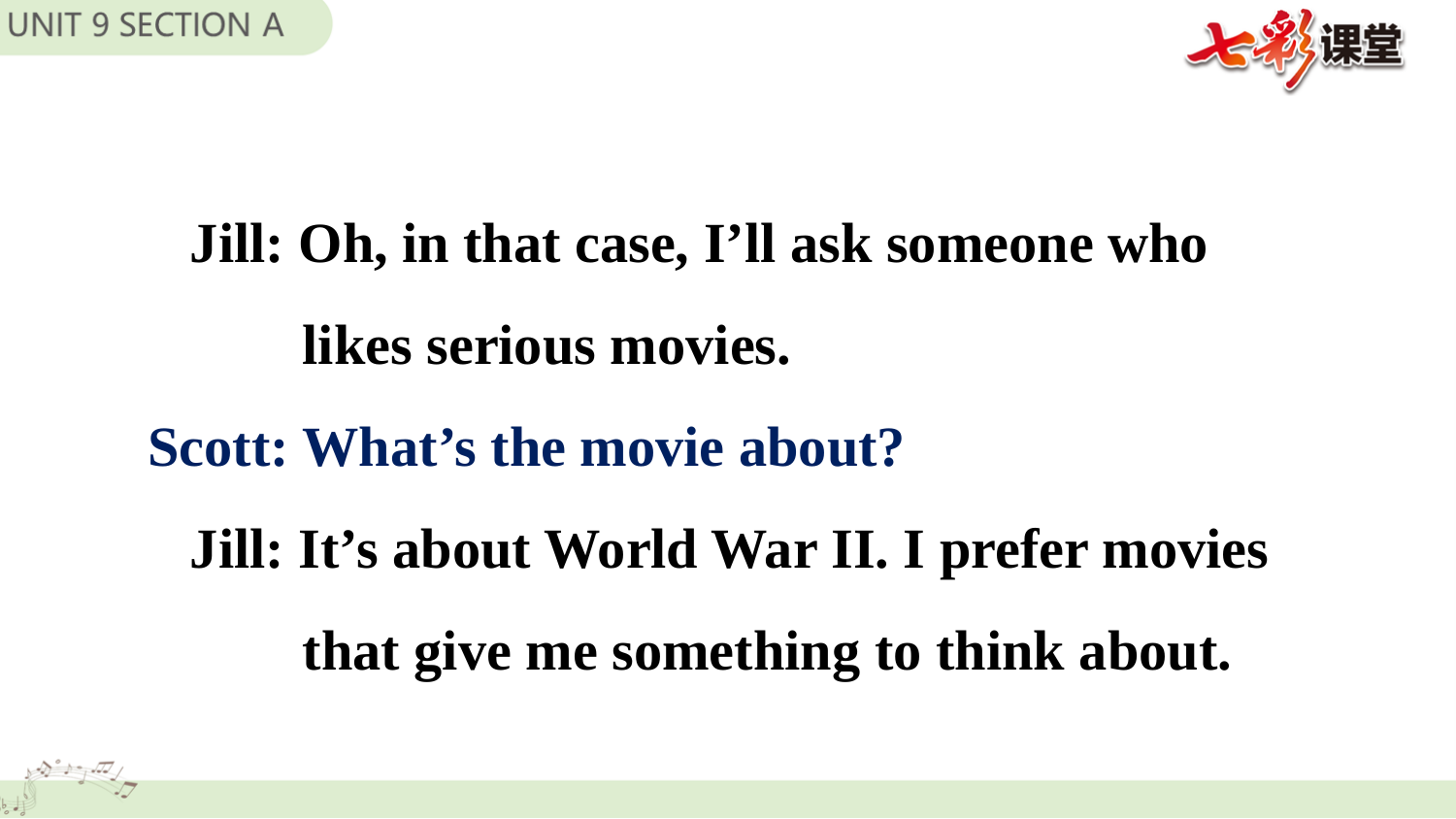

Jill: Oh, in that case, I’ll ask someone who
           likes serious movies.
Scott: What’s the movie about?
   Jill: It’s about World War II. I prefer movies
           that give me something to think about.